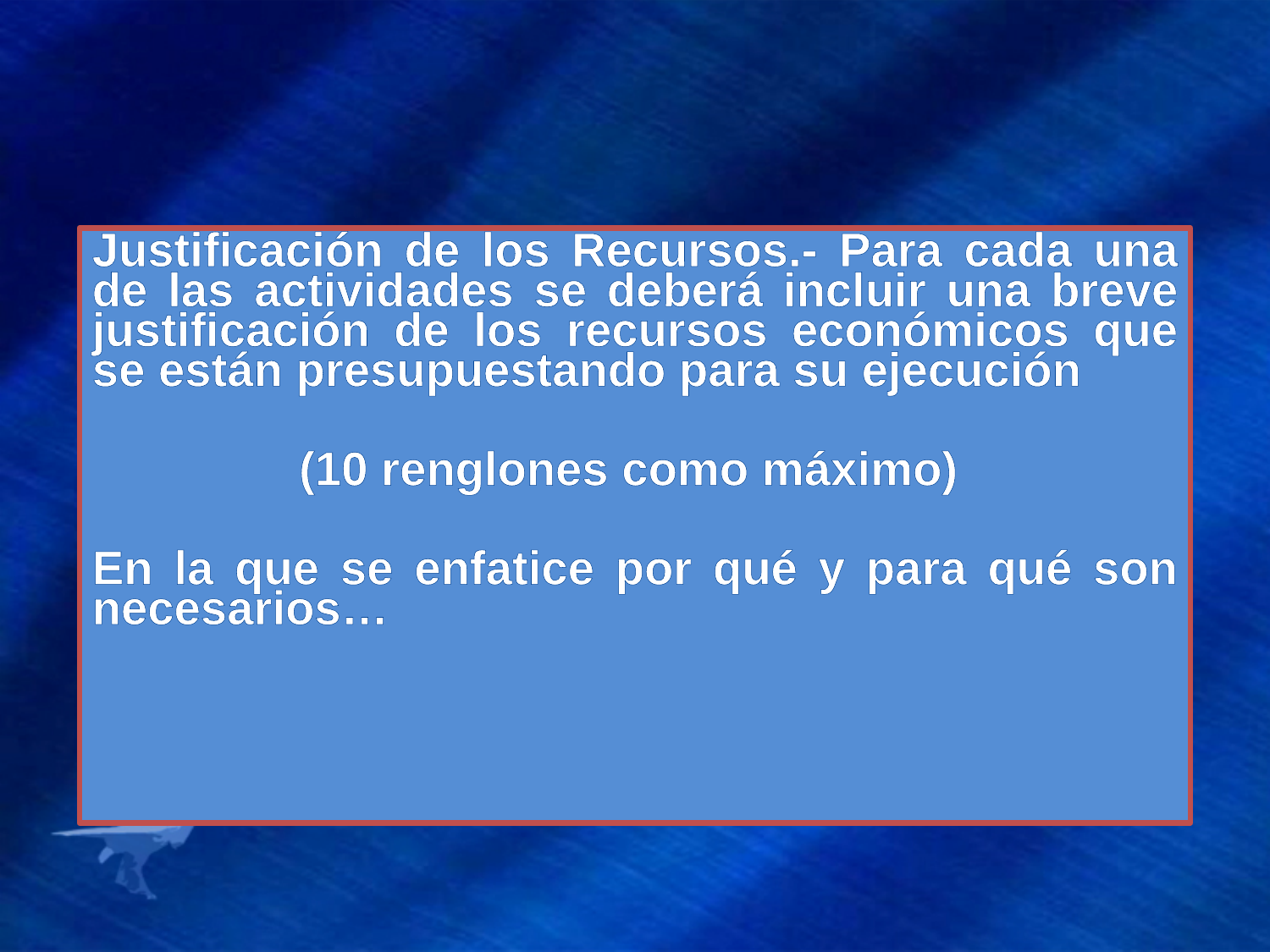

Justificación de los Recursos.- Para cada una de las actividades se deberá incluir una breve justificación de los recursos económicos que se están presupuestando para su ejecución

(10 renglones como máximo)

En la que se enfatice por qué y para qué son necesarios…